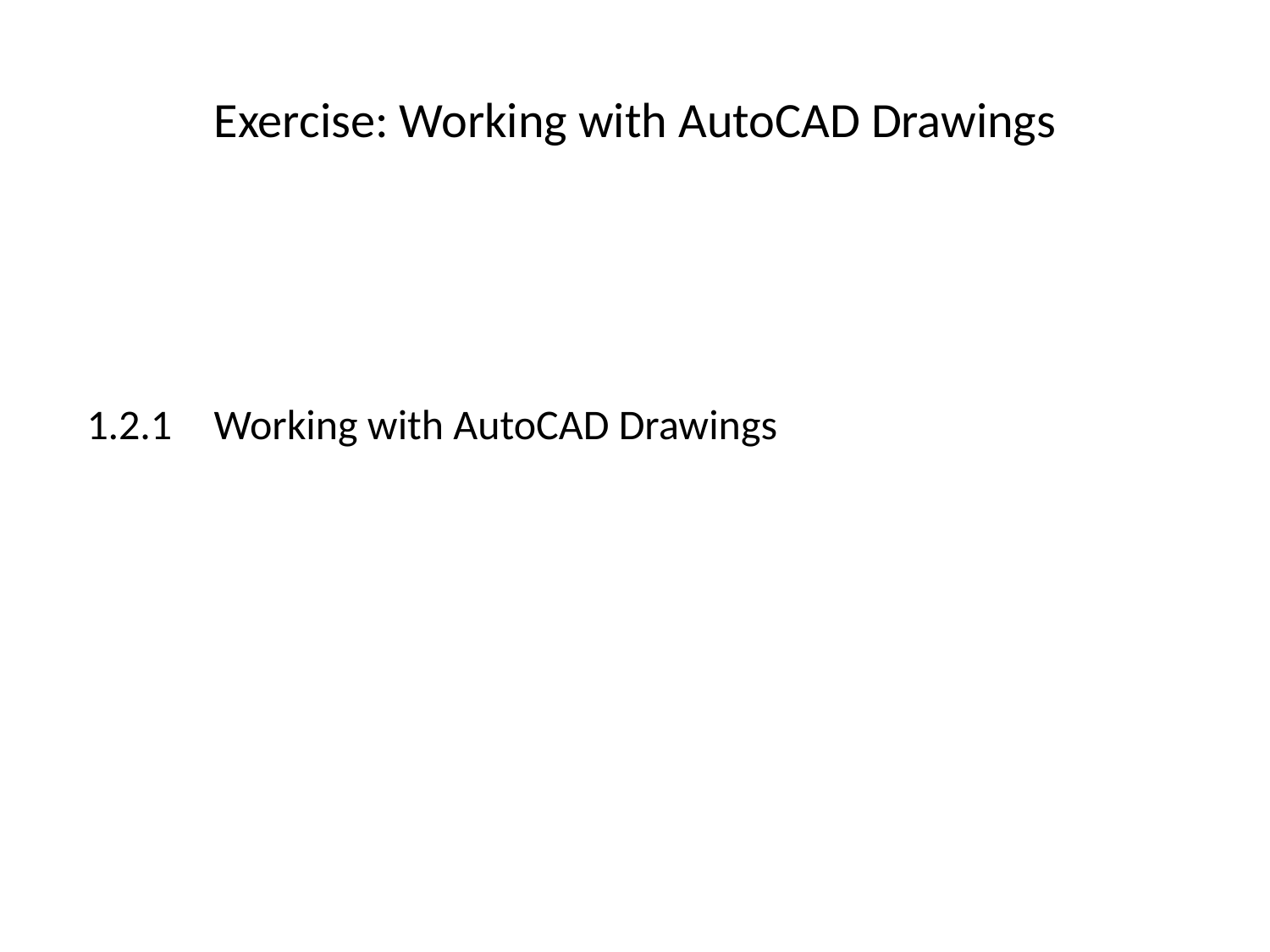

# Exercise: Working with AutoCAD Drawings
1.2.1	Working with AutoCAD Drawings